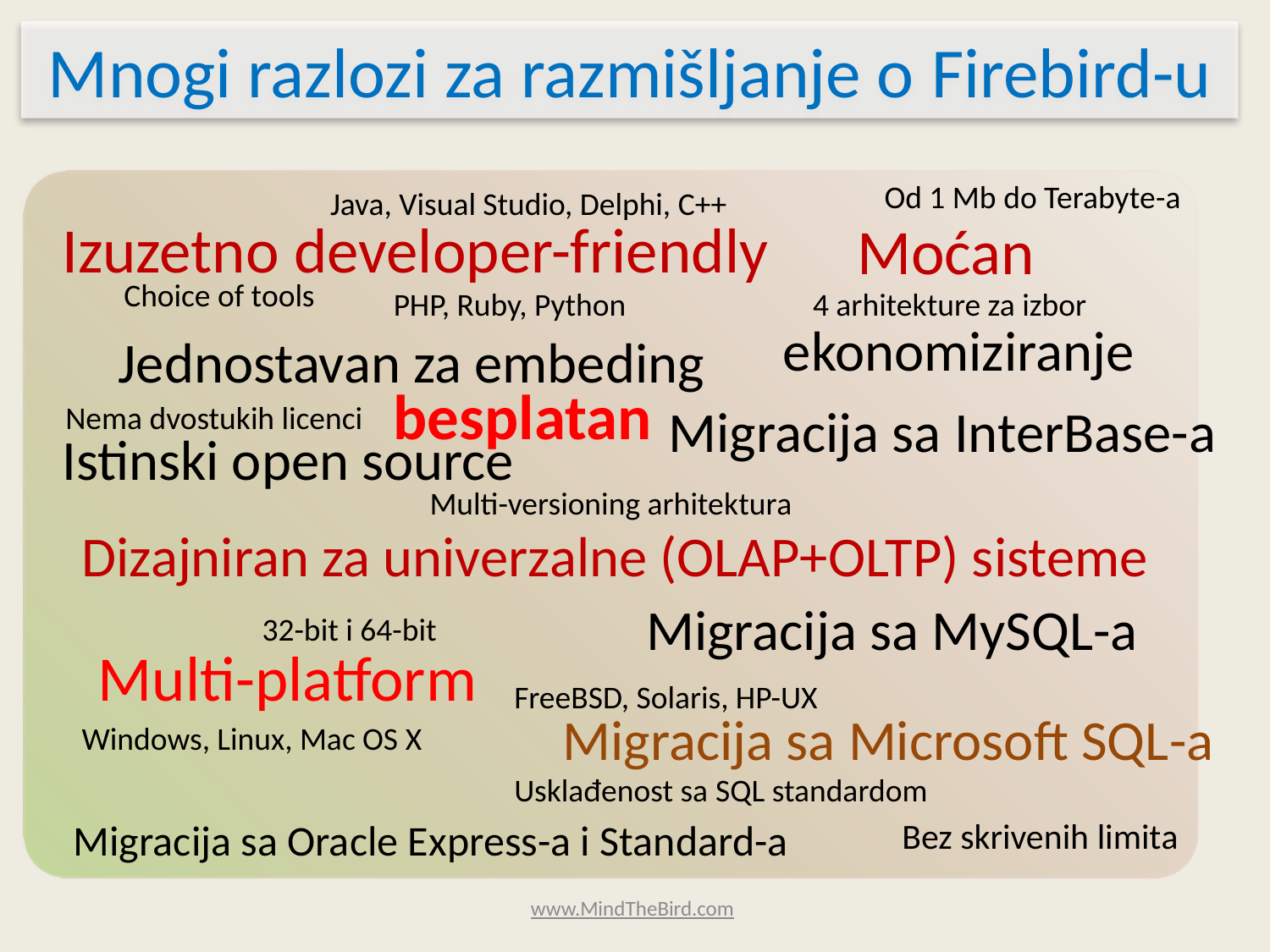

Mnogi razlozi za razmišljanje o Firebird-u

Od 1 Mb do Terabyte-a
Java, Visual Studio, Delphi, C++
Izuzetno developer-friendly
Moćan
Choice of tools
PHP, Ruby, Python
4 arhitekture za izbor
ekonomiziranje
Jednostavan za embeding
besplatan
Migracija sa InterBase-a
Nema dvostukih licenci
Istinski open source
Multi-versioning arhitektura
Dizajniran za univerzalne (OLAP+OLTP) sisteme
Migracija sa MySQL-a
32-bit i 64-bit
Multi-platform
FreeBSD, Solaris, HP-UX
Migracija sa Microsoft SQL-a
Windows, Linux, Mac OS X
Usklađenost sa SQL standardom
Migracija sa Oracle Express-a i Standard-a
Bez skrivenih limita
www.MindTheBird.com